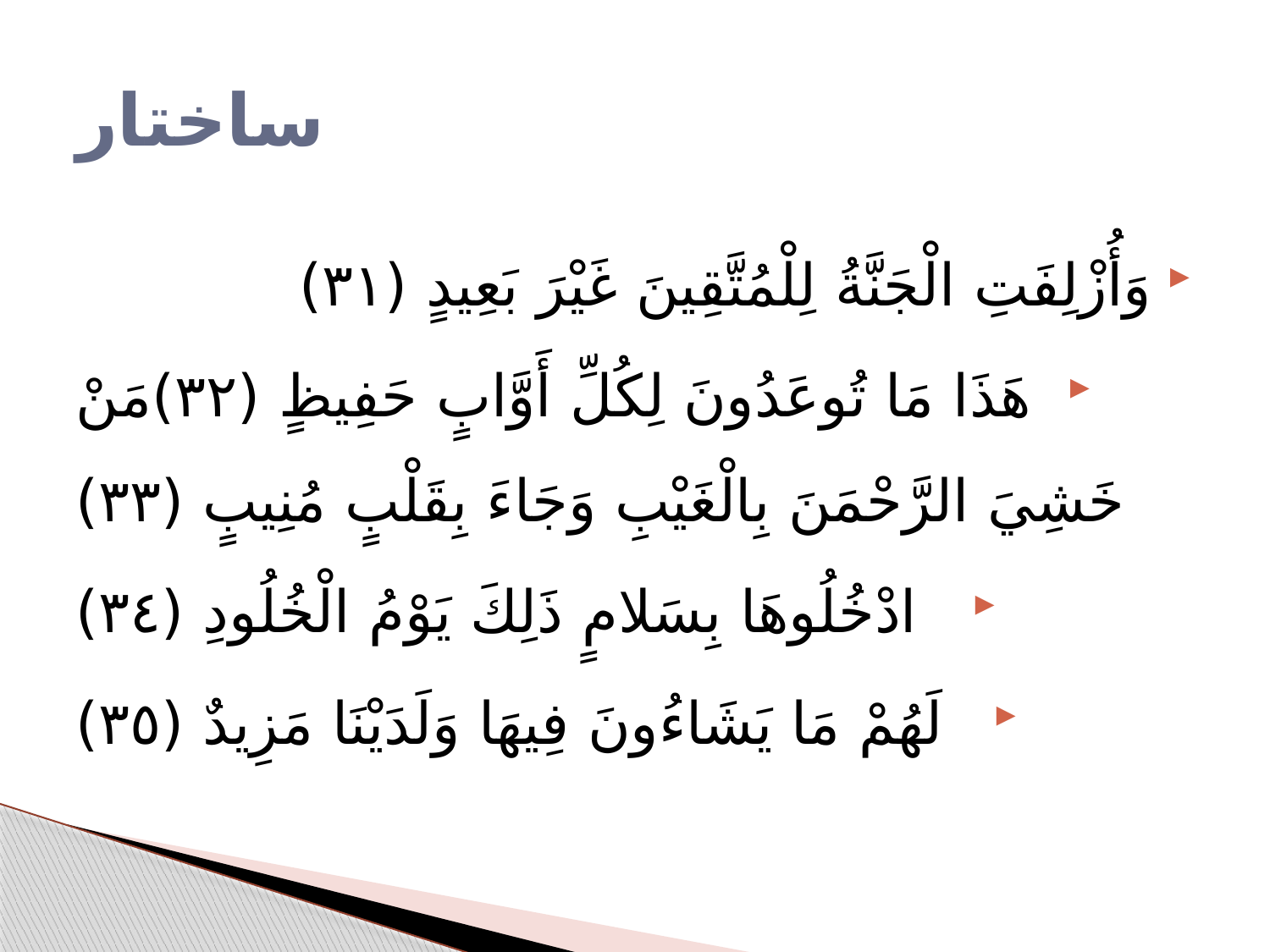

# ساختار
وَأُزْلِفَتِ الْجَنَّةُ لِلْمُتَّقِينَ غَيْرَ بَعِيدٍ (٣١)
هَذَا مَا تُوعَدُونَ لِكُلِّ أَوَّابٍ حَفِيظٍ (٣٢)مَنْ خَشِيَ الرَّحْمَنَ بِالْغَيْبِ وَجَاءَ بِقَلْبٍ مُنِيبٍ (٣٣)
ادْخُلُوهَا بِسَلامٍ ذَلِكَ يَوْمُ الْخُلُودِ (٣٤)
لَهُمْ مَا يَشَاءُونَ فِيهَا وَلَدَيْنَا مَزِيدٌ (٣٥)